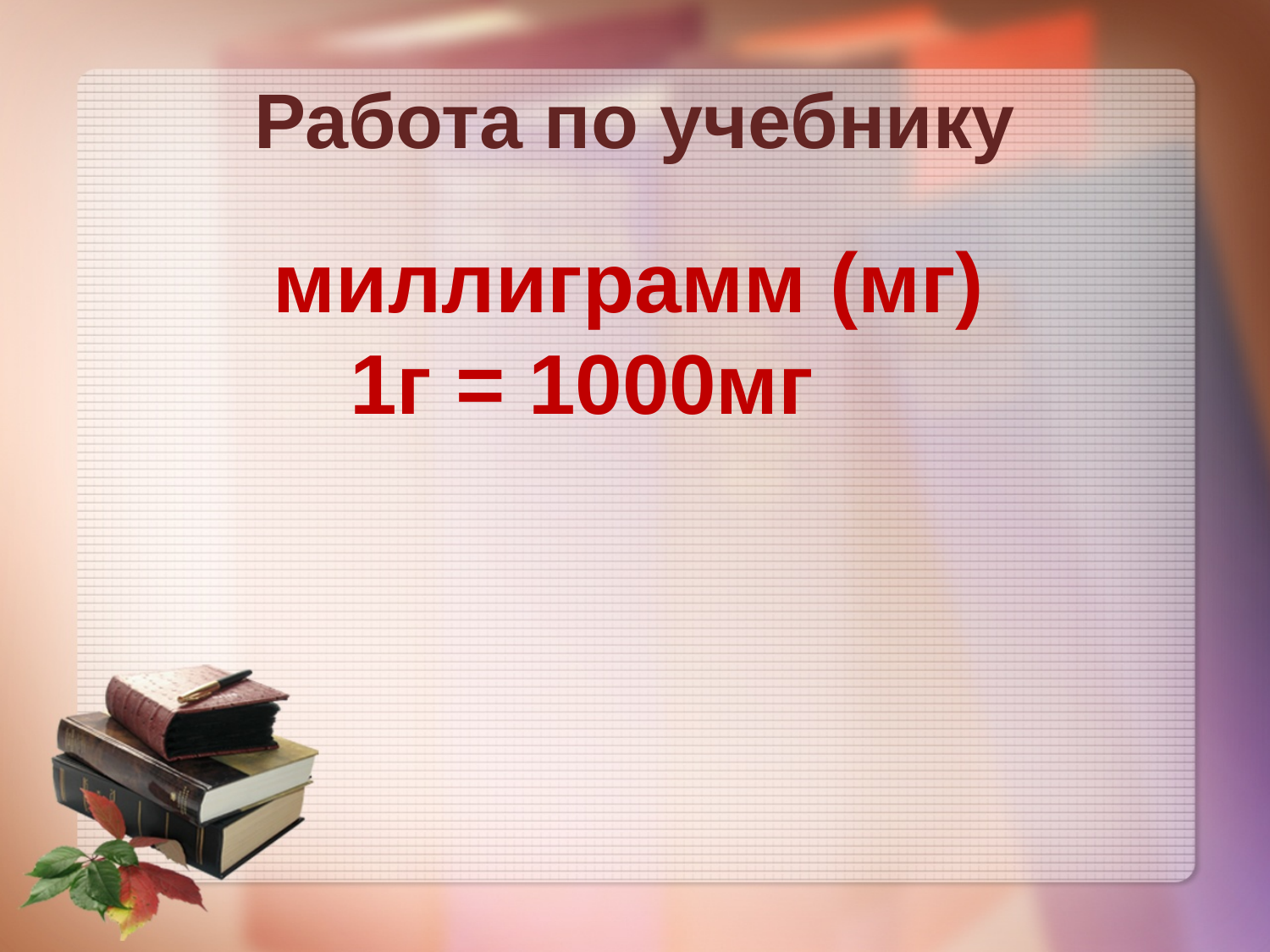

# Работа по учебнику
    миллиграмм (мг)
1г = 1000мг